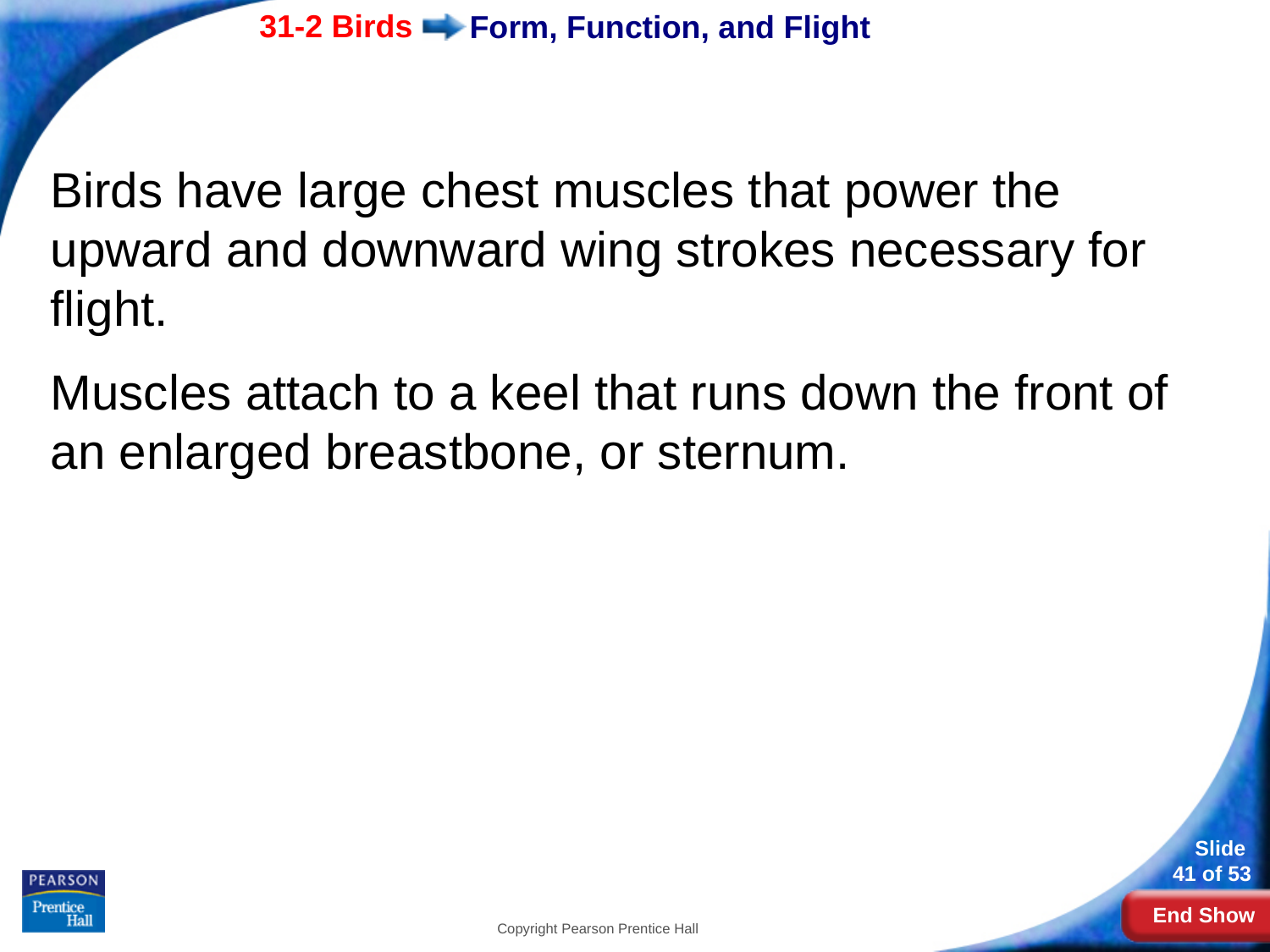

# Form, Function, and Flight
Birds have large chest muscles that power the upward and downward wing strokes necessary for flight.
Muscles attach to a keel that runs down the front of an enlarged breastbone, or sternum.
Copyright Pearson Prentice Hall